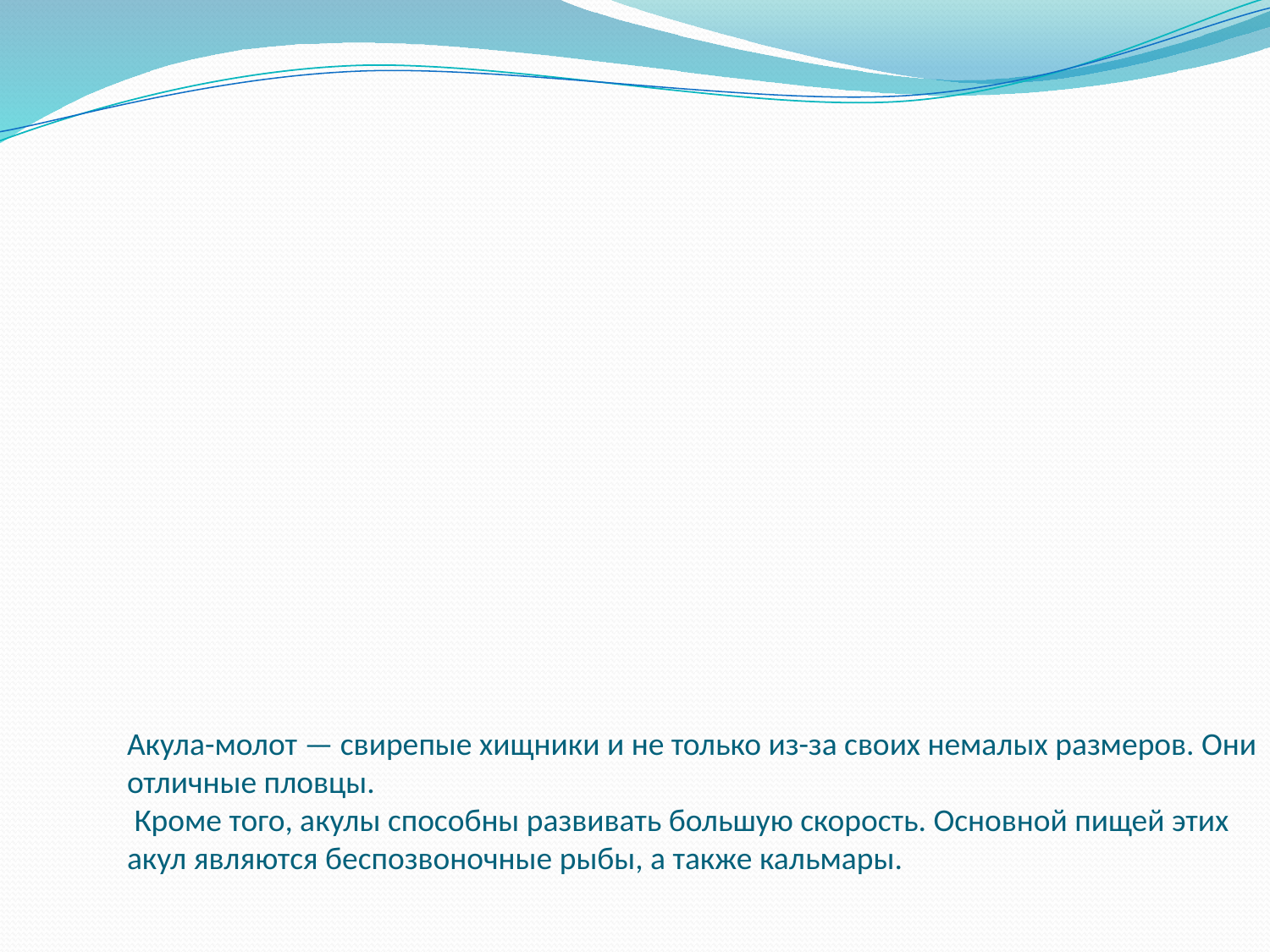

# Акула-молот — свирепые хищники и не только из-за своих немалых размеров. Они отличные пловцы. Кроме того, акулы способны развивать большую скорость. Основной пищей этих акул являются беспозвоночные рыбы, а также кальмары.